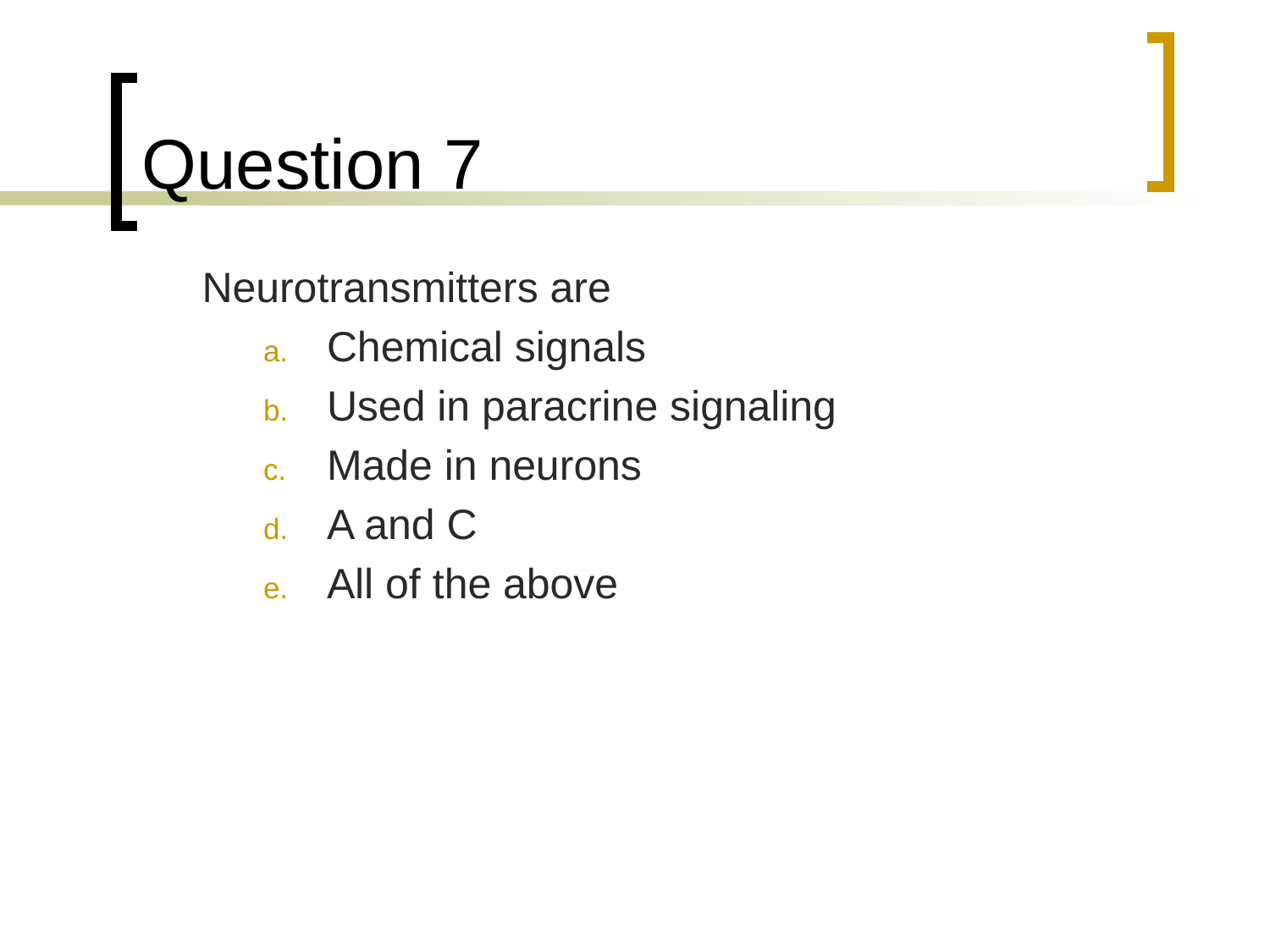

# Question 7
	Neurotransmitters are
Chemical signals
Used in paracrine signaling
Made in neurons
A and C
All of the above